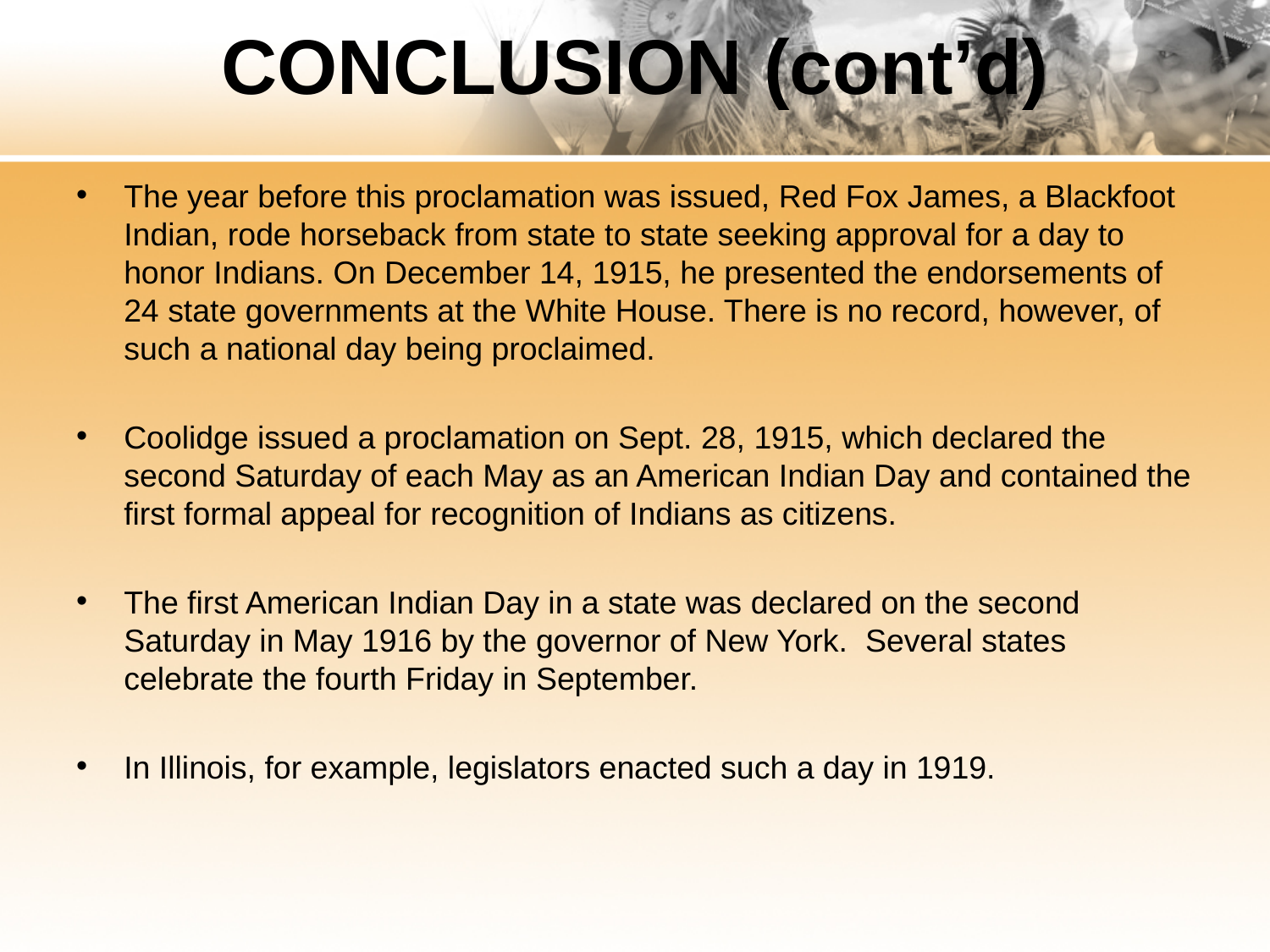

# CONCLUSION (cont’d)
The year before this proclamation was issued, Red Fox James, a Blackfoot Indian, rode horseback from state to state seeking approval for a day to honor Indians. On December 14, 1915, he presented the endorsements of 24 state governments at the White House. There is no record, however, of such a national day being proclaimed.

Coolidge issued a proclamation on Sept. 28, 1915, which declared the second Saturday of each May as an American Indian Day and contained the first formal appeal for recognition of Indians as citizens.

The first American Indian Day in a state was declared on the second Saturday in May 1916 by the governor of New York.  Several states celebrate the fourth Friday in September.

In Illinois, for example, legislators enacted such a day in 1919.